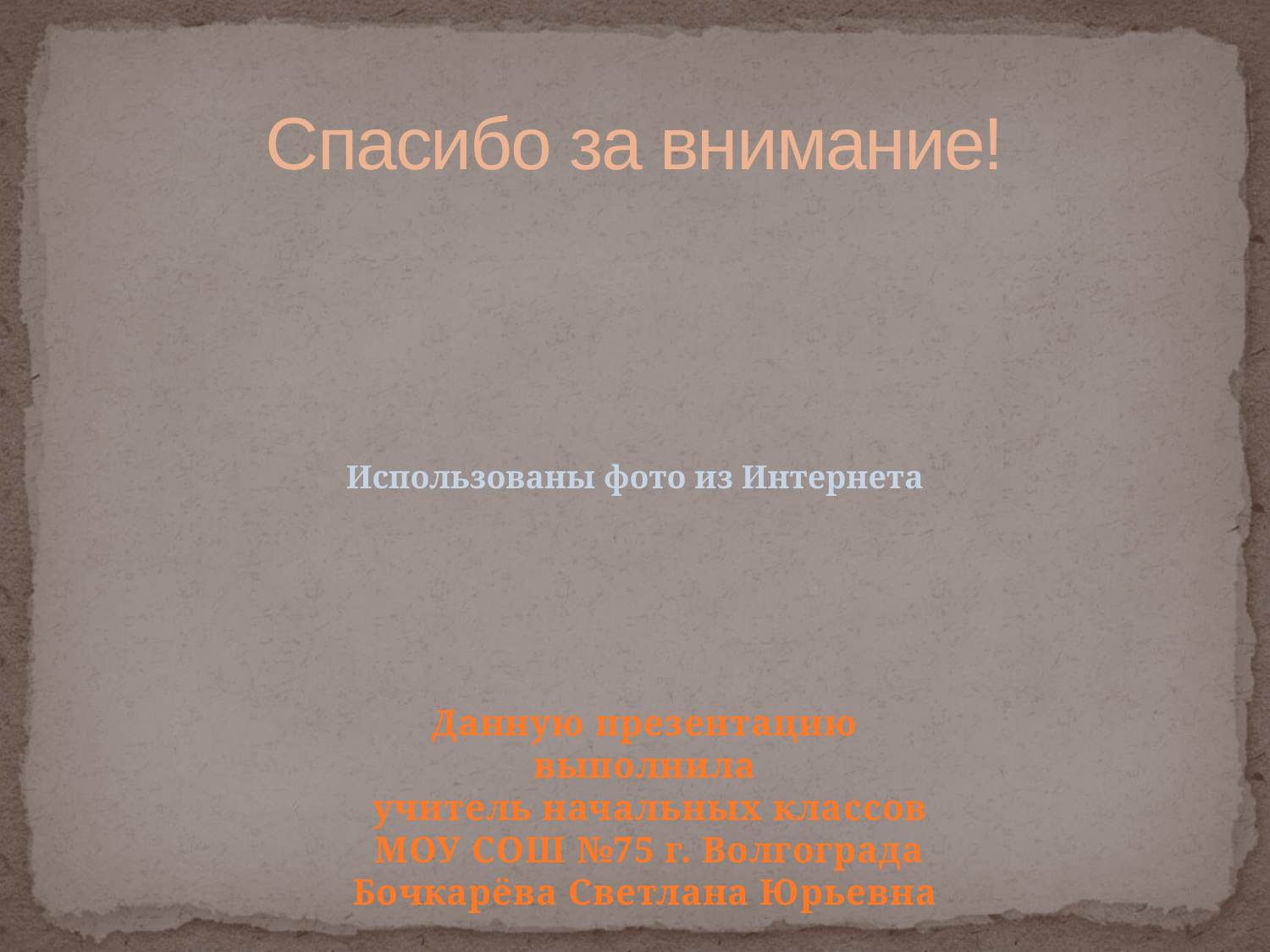

# Спасибо за внимание!
Использованы фото из Интернета
Данную презентацию выполнила
 учитель начальных классов
 МОУ СОШ №75 г. Волгограда Бочкарёва Светлана Юрьевна